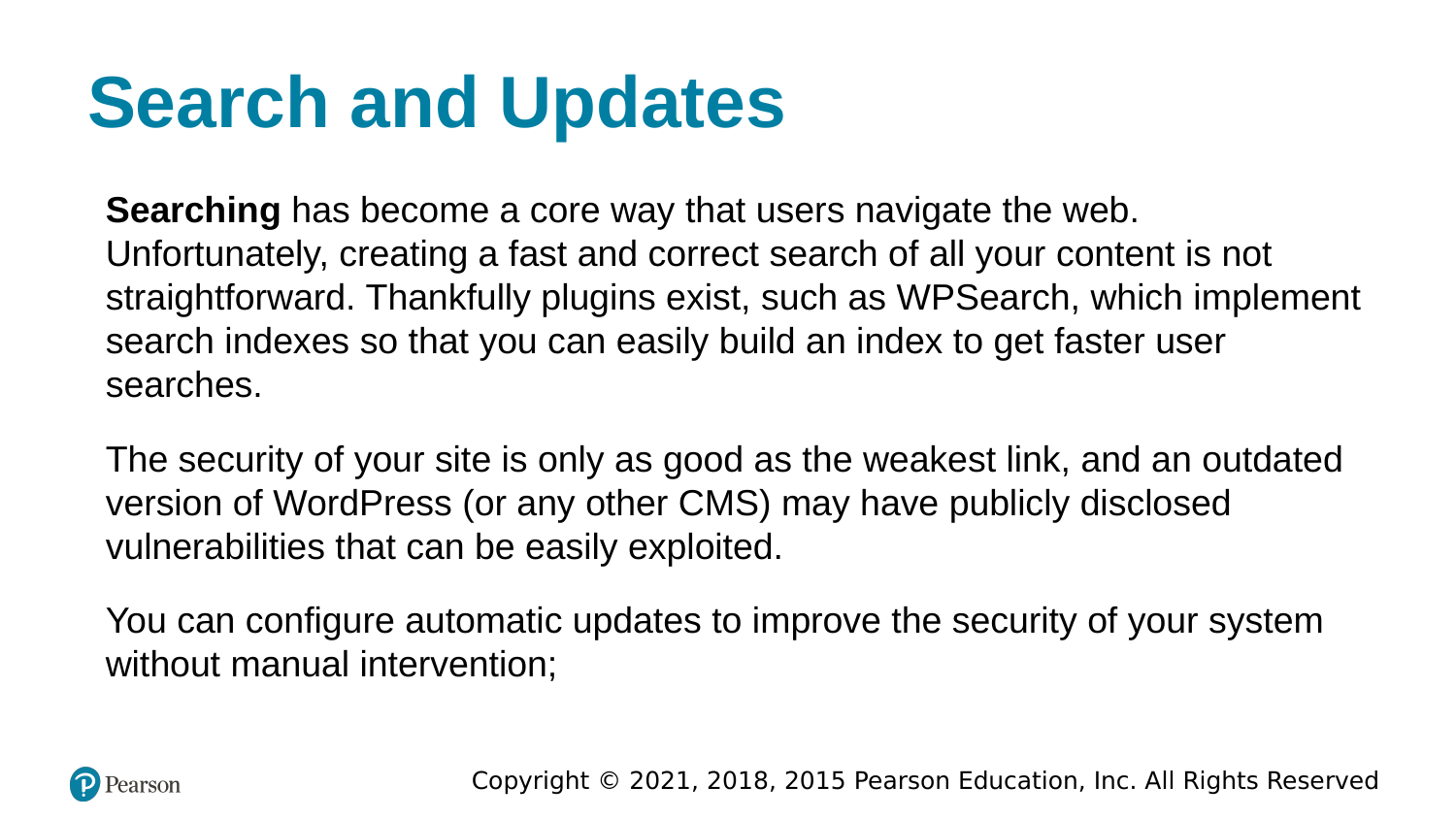

# Search and Updates
Searching has become a core way that users navigate the web. Unfortunately, creating a fast and correct search of all your content is not straightforward. Thankfully plugins exist, such as WPSearch, which implement search indexes so that you can easily build an index to get faster user searches.
The security of your site is only as good as the weakest link, and an outdated version of WordPress (or any other CMS) may have publicly disclosed vulnerabilities that can be easily exploited.
You can configure automatic updates to improve the security of your system without manual intervention;